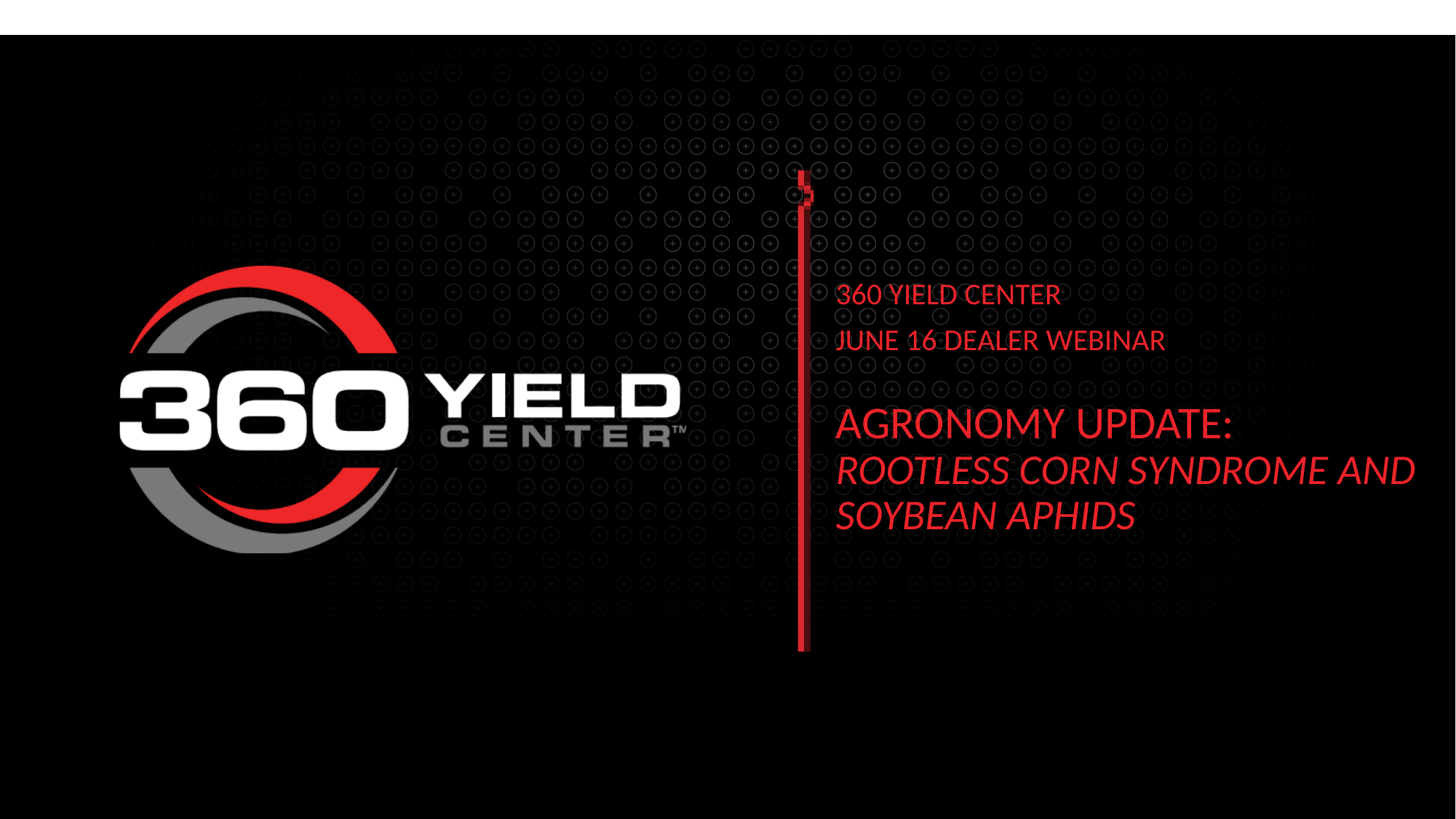

360 Yield Center
June 16 Dealer webinar

agronomy update:
ROOTLESS CORN SYNDROME AND SOYBEAN APHIDS